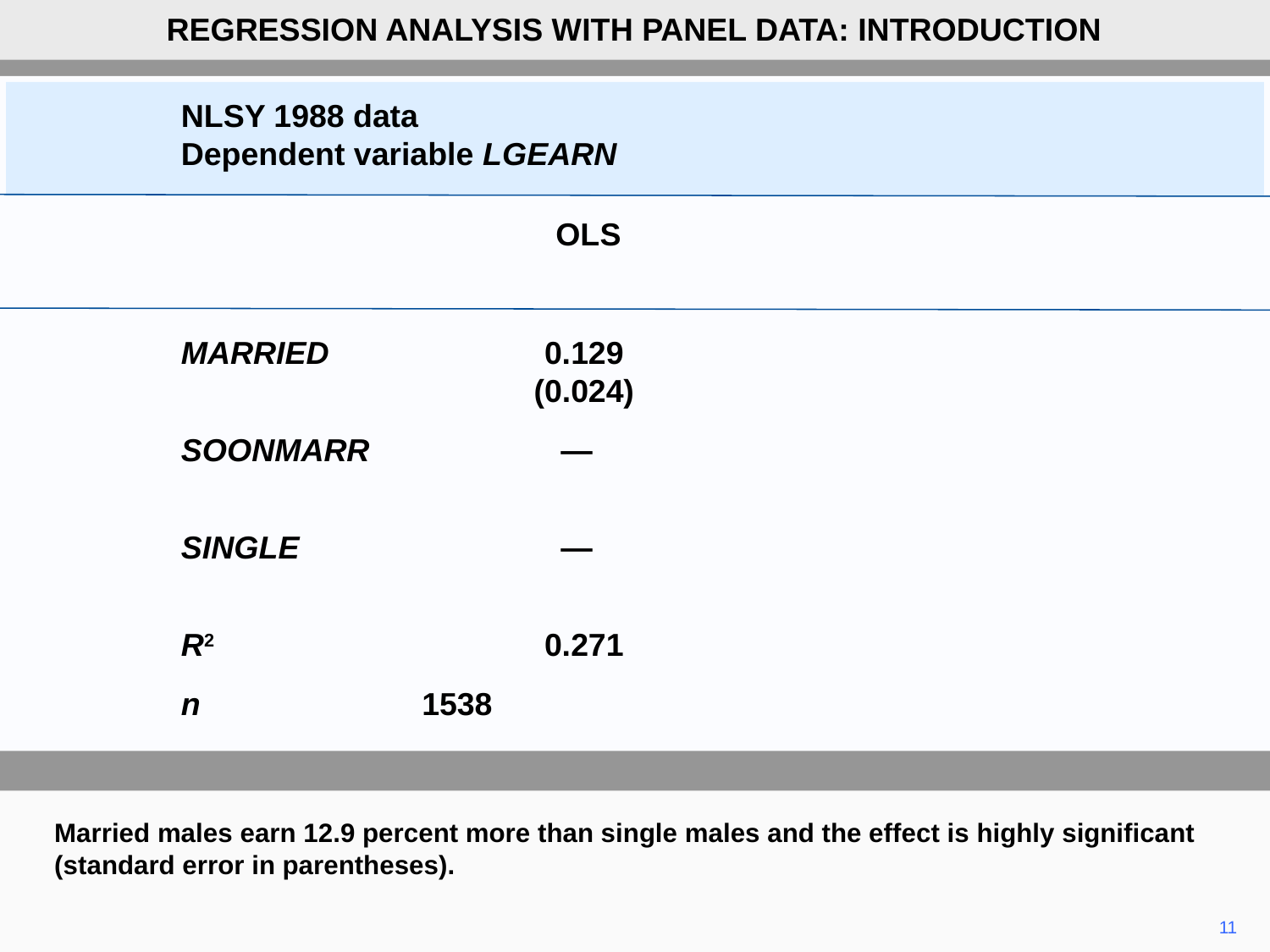

REGRESSION ANALYSIS WITH PANEL DATA: INTRODUCTION

NLSY 1988 data
Dependent variable LGEARN
	OLS

MARRIED	0.129
	(0.024)
SOONMARR	—

SINGLE	—

R2	0.271
n                         1538

Married males earn 12.9 percent more than single males and the effect is highly significant (standard error in parentheses).
11